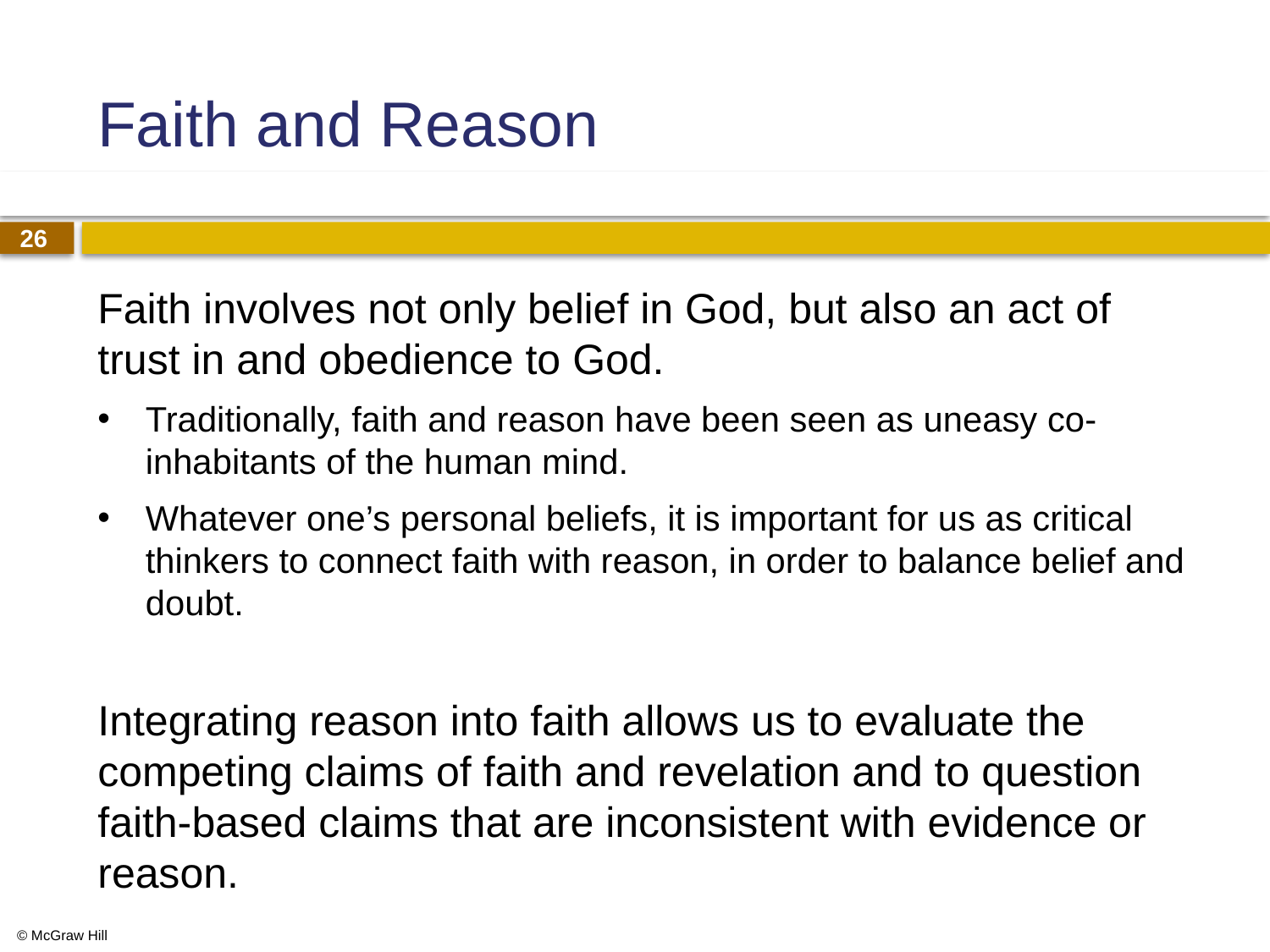

# Faith and Reason
Faith involves not only belief in God, but also an act of trust in and obedience to God.
Traditionally, faith and reason have been seen as uneasy co-inhabitants of the human mind.
Whatever one’s personal beliefs, it is important for us as critical thinkers to connect faith with reason, in order to balance belief and doubt.

Integrating reason into faith allows us to evaluate the competing claims of faith and revelation and to question faith-based claims that are inconsistent with evidence or reason.